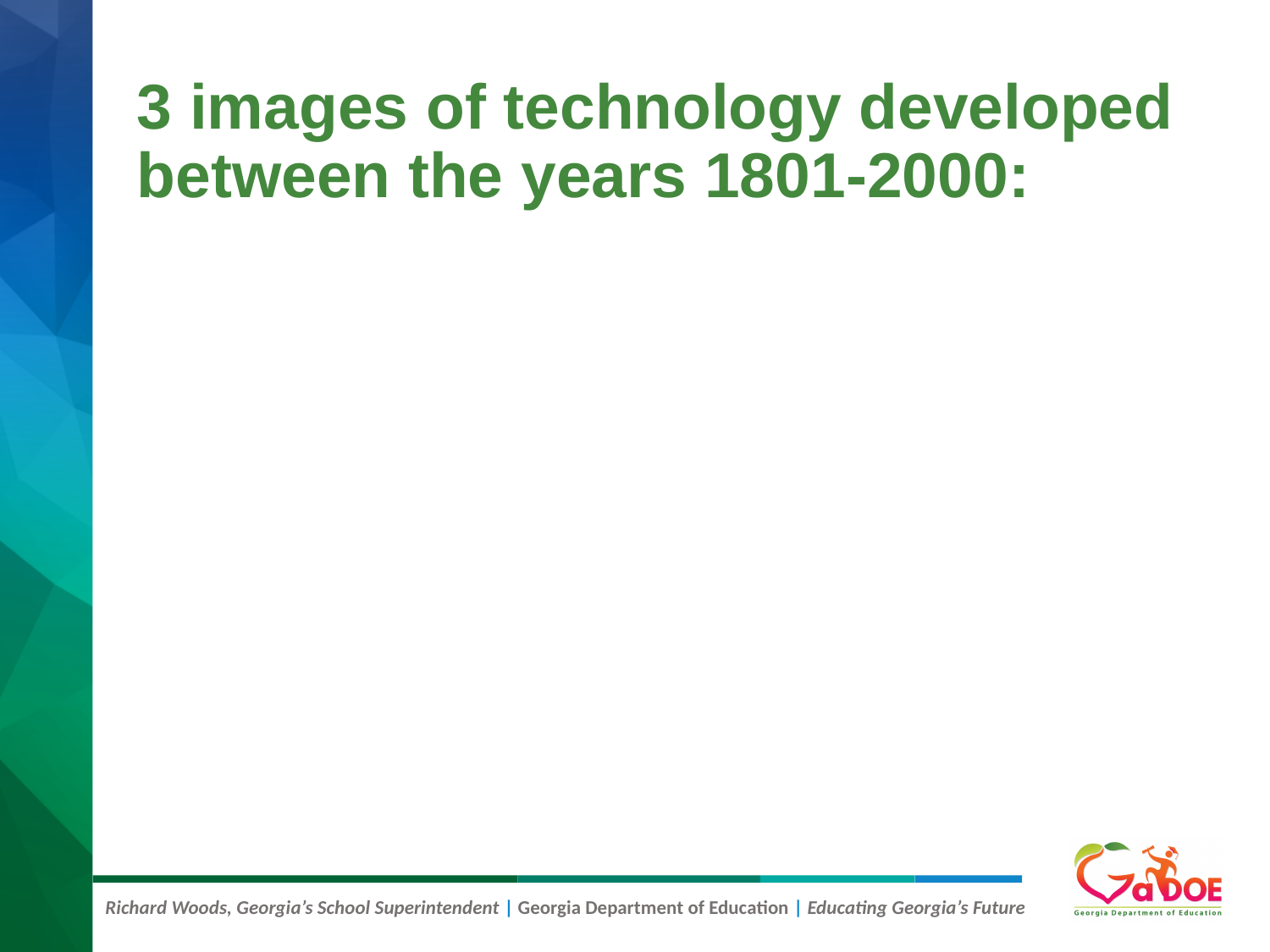

# 3 images of technology developed  between the years 1801-2000: